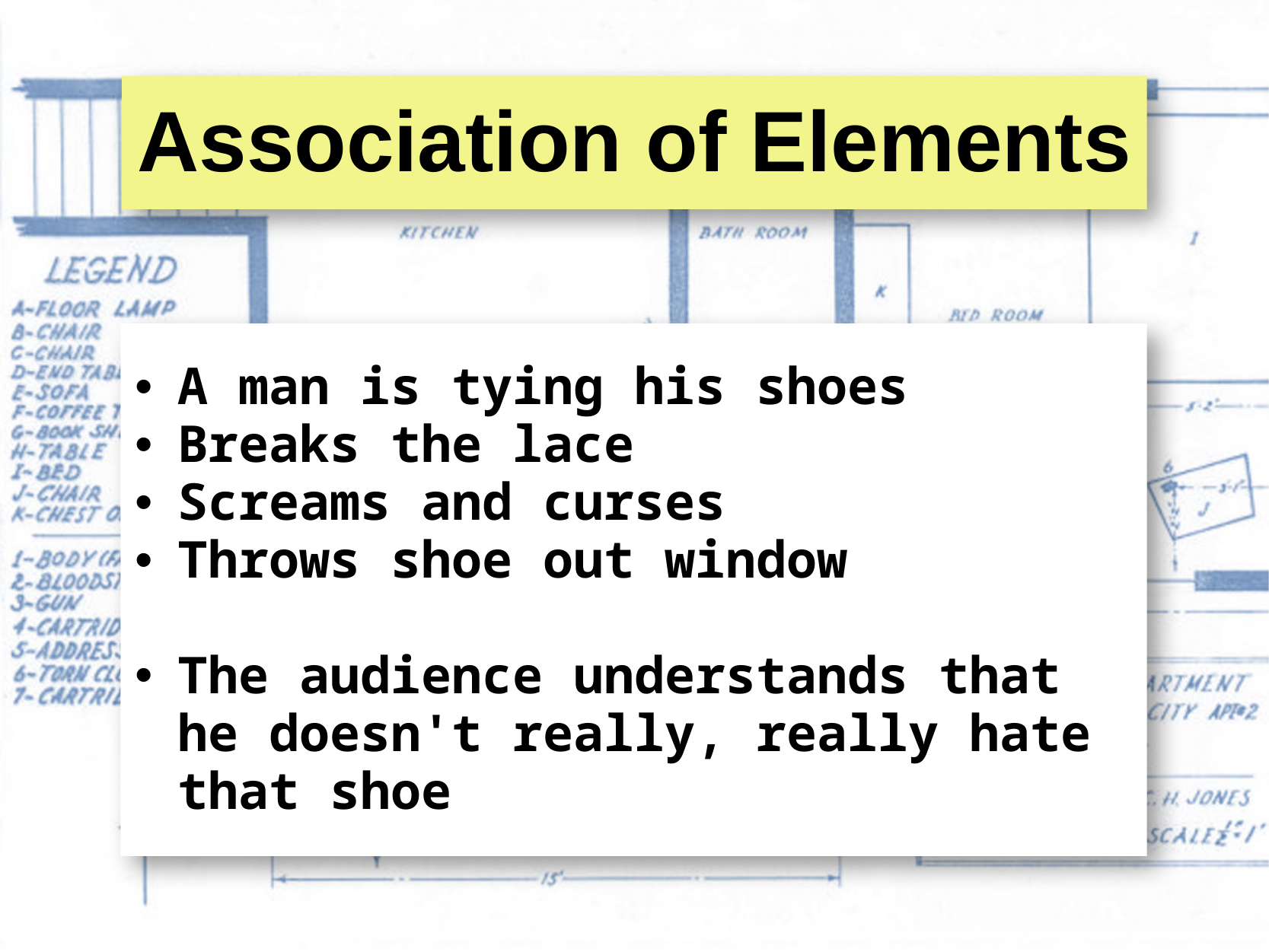

# Association of Elements
A man is tying his shoes
Breaks the lace
Screams and curses
Throws shoe out window

The audience understands that he doesn't really, really hate that shoe